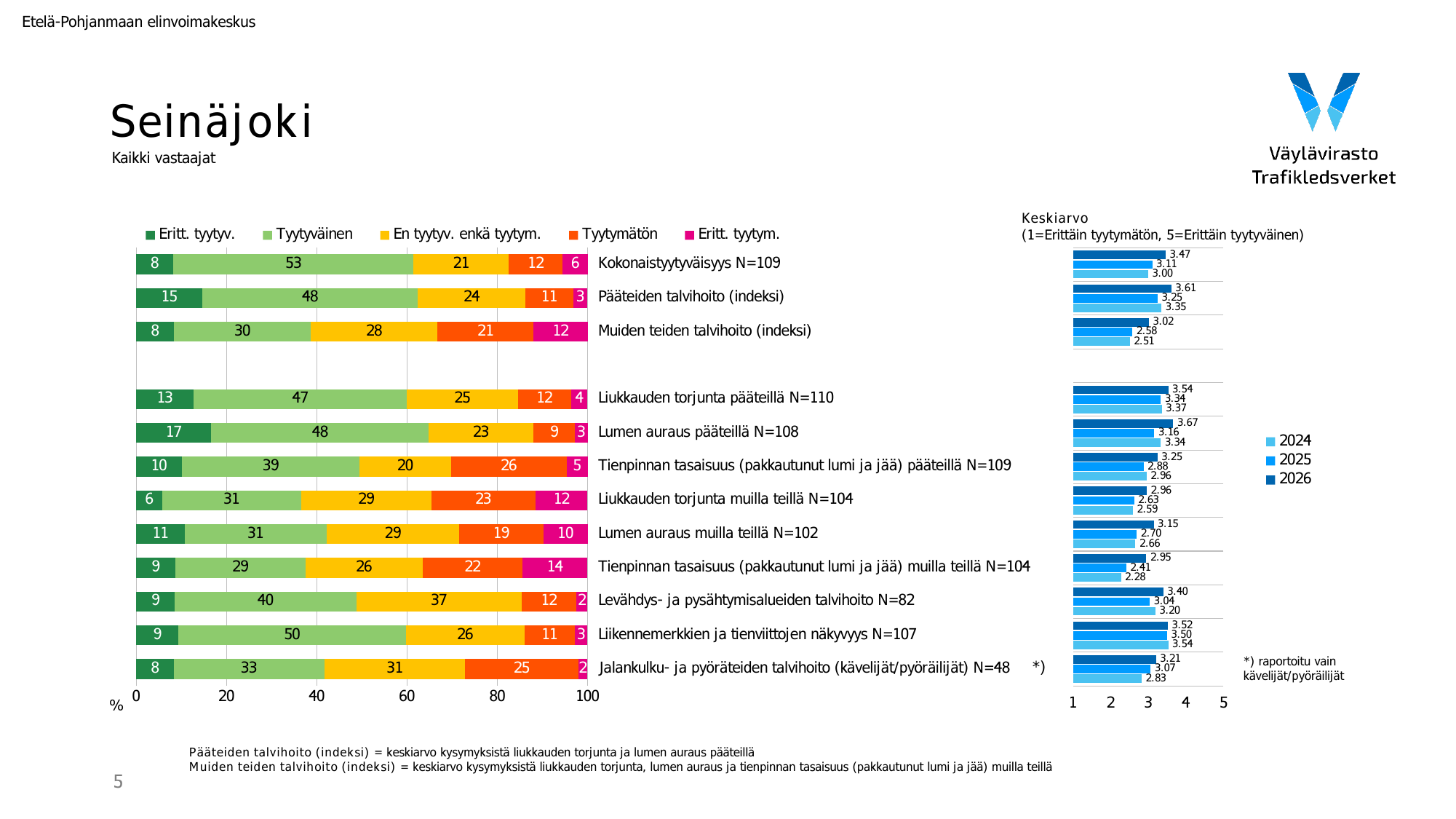

Etelä-Pohjanmaan elinvoimakeskus
# Seinäjoki
Kaikki vastaajat
Keskiarvo
(1=Erittäin tyytymätön, 5=Erittäin tyytyväinen)

### Chart

| Category | Eritt. tyytyv. | Tyytyväinen | En tyytyv. enkä tyytym. | Tyytymätön | Eritt. tyytym. |
|---|---|---|---|---|---|
| Kokonaistyytyväisyys N=109 | 8.256880733944955 | 53.21100917431193 | 21.100917431192663 | 11.926605504587156 | 5.5045871559633035 |
| Pääteiden talvihoito (indeksi) | 14.678899082568808 | 47.706422018348626 | 23.853211009174313 | 10.55045871559633 | 3.2110091743119265 |
| Muiden teiden talvihoito (indeksi) | 8.387096774193548 | 30.322580645161292 | 28.06451612903226 | 21.29032258064516 | 11.935483870967742 |
|  | None | None | None | None | None |
| Liukkauden torjunta pääteillä N=110 | 12.727272727272727 | 47.27272727272727 | 24.545454545454547 | 11.818181818181818 | 3.6363636363636362 |
| Lumen auraus pääteillä N=108 | 16.666666666666664 | 48.148148148148145 | 23.14814814814815 | 9.25925925925926 | 2.7777777777777777 |
| Tienpinnan tasaisuus (pakkautunut lumi ja jää) pääteillä N=109 | 10.091743119266056 | 39.44954128440367 | 20.18348623853211 | 25.688073394495415 | 4.587155963302752 |
| Liukkauden torjunta muilla teillä N=104 | 5.769230769230769 | 30.76923076923077 | 28.846153846153843 | 23.076923076923077 | 11.538461538461538 |
| Lumen auraus muilla teillä N=102 | 10.784313725490197 | 31.372549019607842 | 29.411764705882355 | 18.627450980392158 | 9.803921568627452 |
| Tienpinnan tasaisuus (pakkautunut lumi ja jää) muilla teillä N=104 | 8.653846153846153 | 28.846153846153843 | 25.961538461538463 | 22.115384615384613 | 14.423076923076922 |
| Levähdys- ja pysähtymisalueiden talvihoito N=82 | 8.536585365853659 | 40.243902439024396 | 36.58536585365854 | 12.195121951219512 | 2.4390243902439024 |
| Liikennemerkkien ja tienviittojen näkyvyys N=107 | 9.345794392523365 | 50.467289719626166 | 26.168224299065418 | 11.214953271028037 | 2.803738317757009 |
| Jalankulku- ja pyöräteiden talvihoito (kävelijät/pyöräilijät) N=48 | 8.333333333333332 | 33.33333333333333 | 31.25 | 25.0 | 2.083333333333333 |

### Chart

| Category | 2026 | 2025 | 2024 |
|---|---|---|---|
*) raportoitu vain
kävelijät/pyöräilijät
*)
%
Pääteiden talvihoito (indeksi) = keskiarvo kysymyksistä liukkauden torjunta ja lumen auraus pääteillä
Muiden teiden talvihoito (indeksi) = keskiarvo kysymyksistä liukkauden torjunta, lumen auraus ja tienpinnan tasaisuus (pakkautunut lumi ja jää) muilla teillä

5